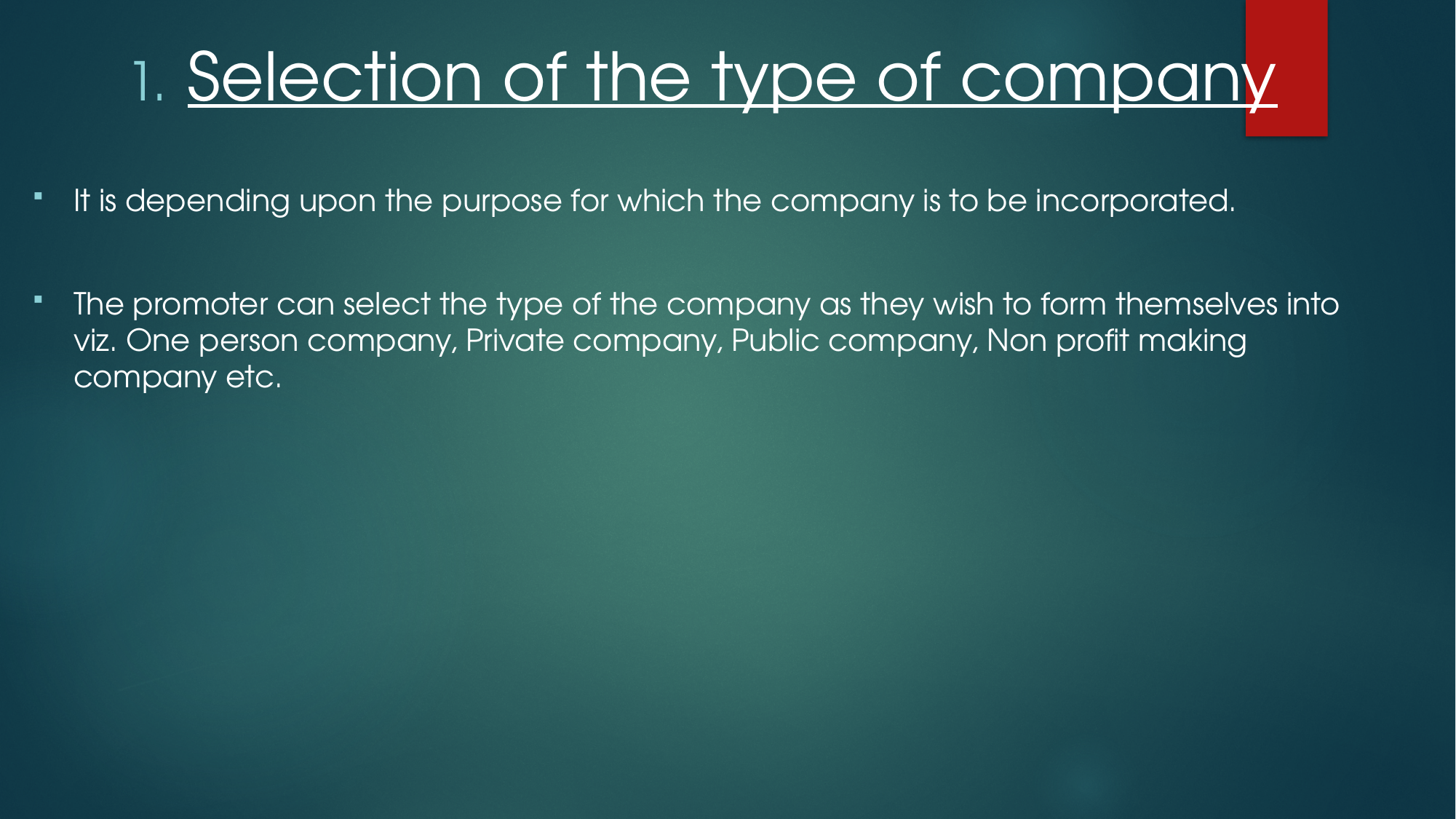

Selection of the type of company

It is depending upon the purpose for which the company is to be incorporated.

The promoter can select the type of the company as they wish to form themselves into viz. One person company, Private company, Public company, Non profit making company etc.